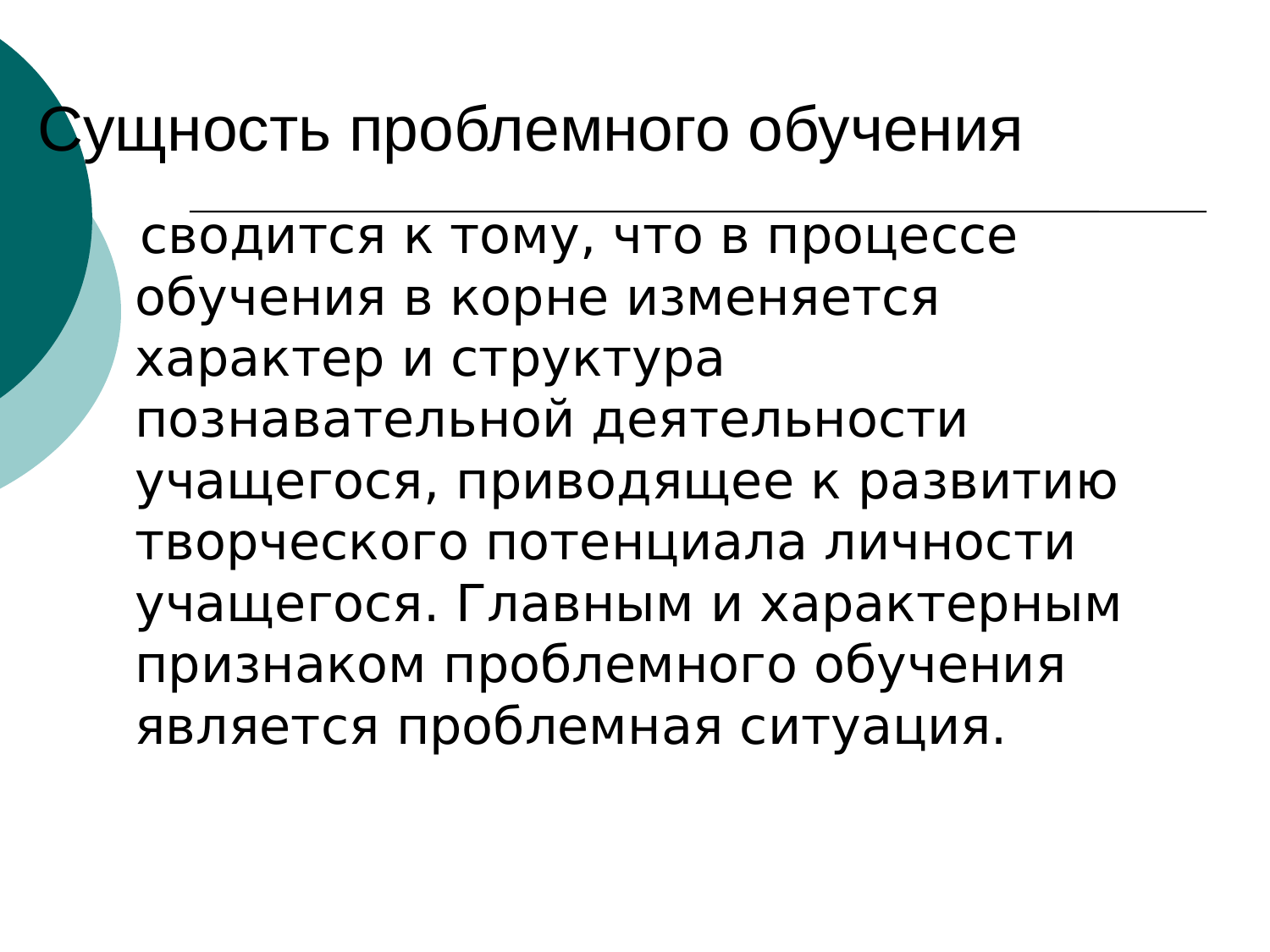

Сущность проблемного обучения
    сводится к тому, что в процессе обучения в корне изменяется характер и структура познавательной деятельности учащегося, приводящее к развитию творческого потенциала личности учащегося. Главным и характерным признаком проблемного обучения является проблемная ситуация.